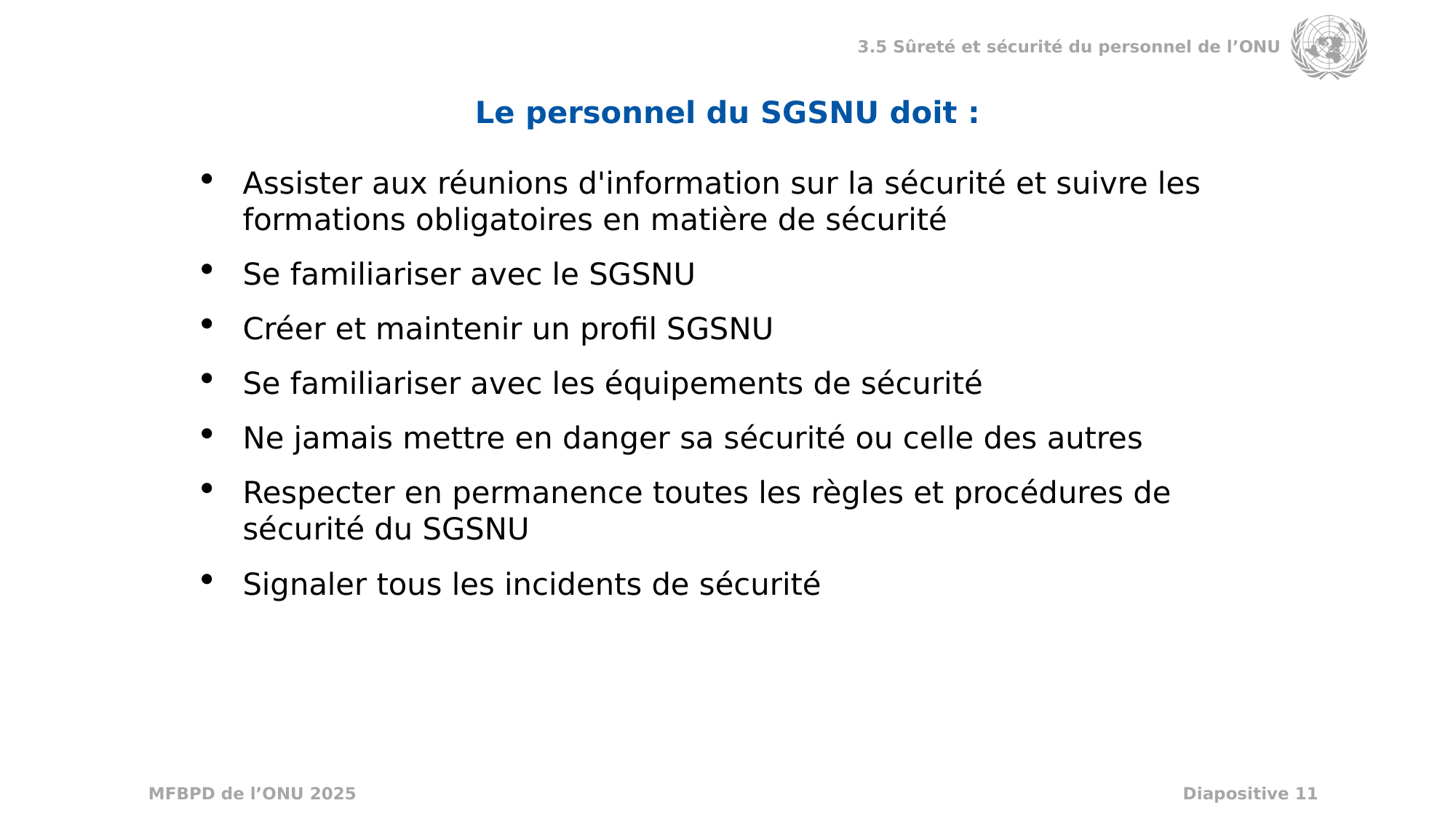

Le personnel du SGSNU doit :
Assister aux réunions d'information sur la sécurité et suivre les formations obligatoires en matière de sécurité
Se familiariser avec le SGSNU
Créer et maintenir un profil SGSNU
Se familiariser avec les équipements de sécurité
Ne jamais mettre en danger sa sécurité ou celle des autres
Respecter en permanence toutes les règles et procédures de sécurité du SGSNU
Signaler tous les incidents de sécurité